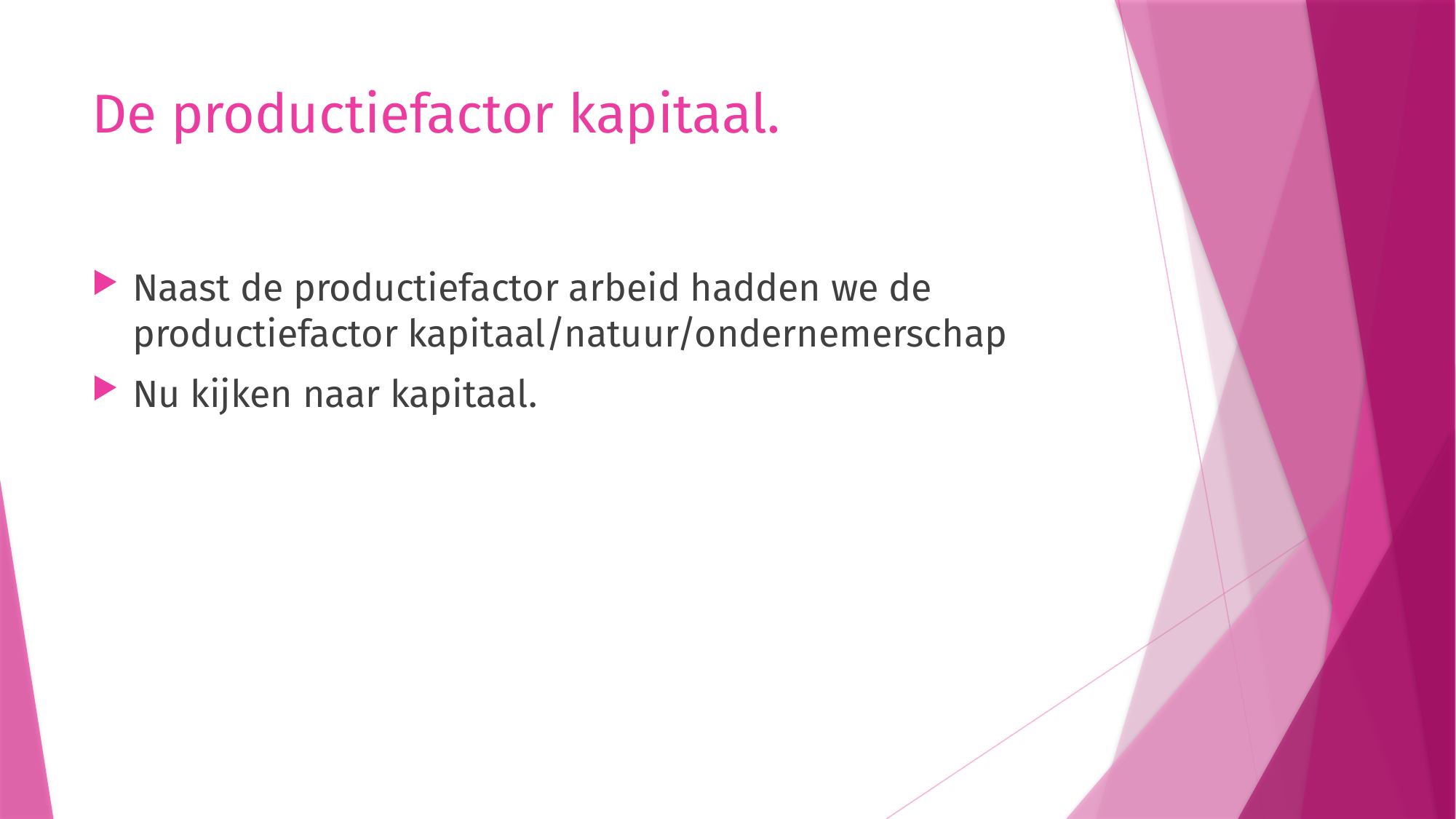

# De productiefactor kapitaal.
Naast de productiefactor arbeid hadden we de productiefactor kapitaal/natuur/ondernemerschap
Nu kijken naar kapitaal.